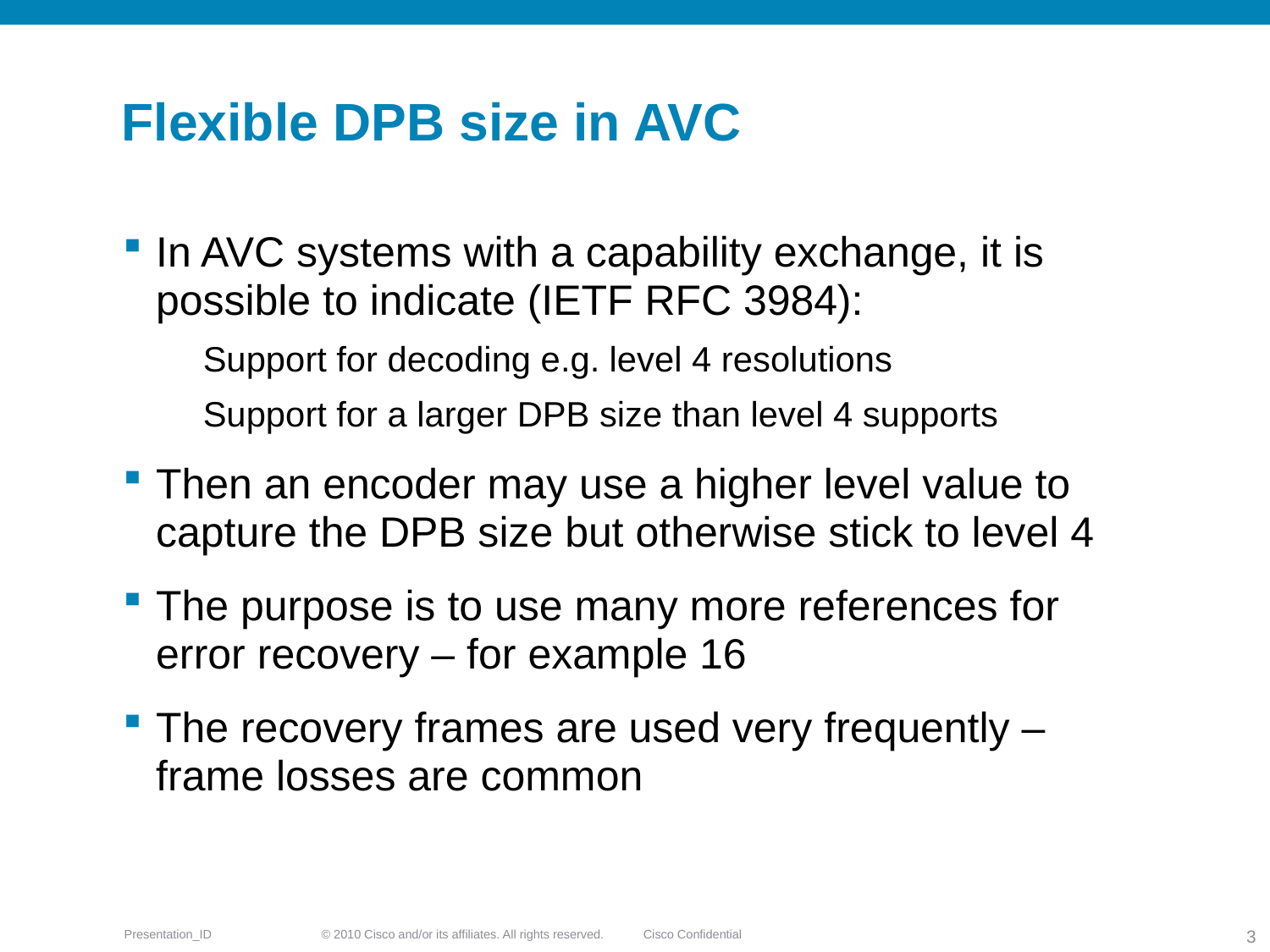

# Flexible DPB size in AVC

In AVC systems with a capability exchange, it is possible to indicate (IETF RFC 3984):
Support for decoding e.g. level 4 resolutions
Support for a larger DPB size than level 4 supports
Then an encoder may use a higher level value to capture the DPB size but otherwise stick to level 4
The purpose is to use many more references for error recovery – for example 16
The recovery frames are used very frequently – frame losses are common